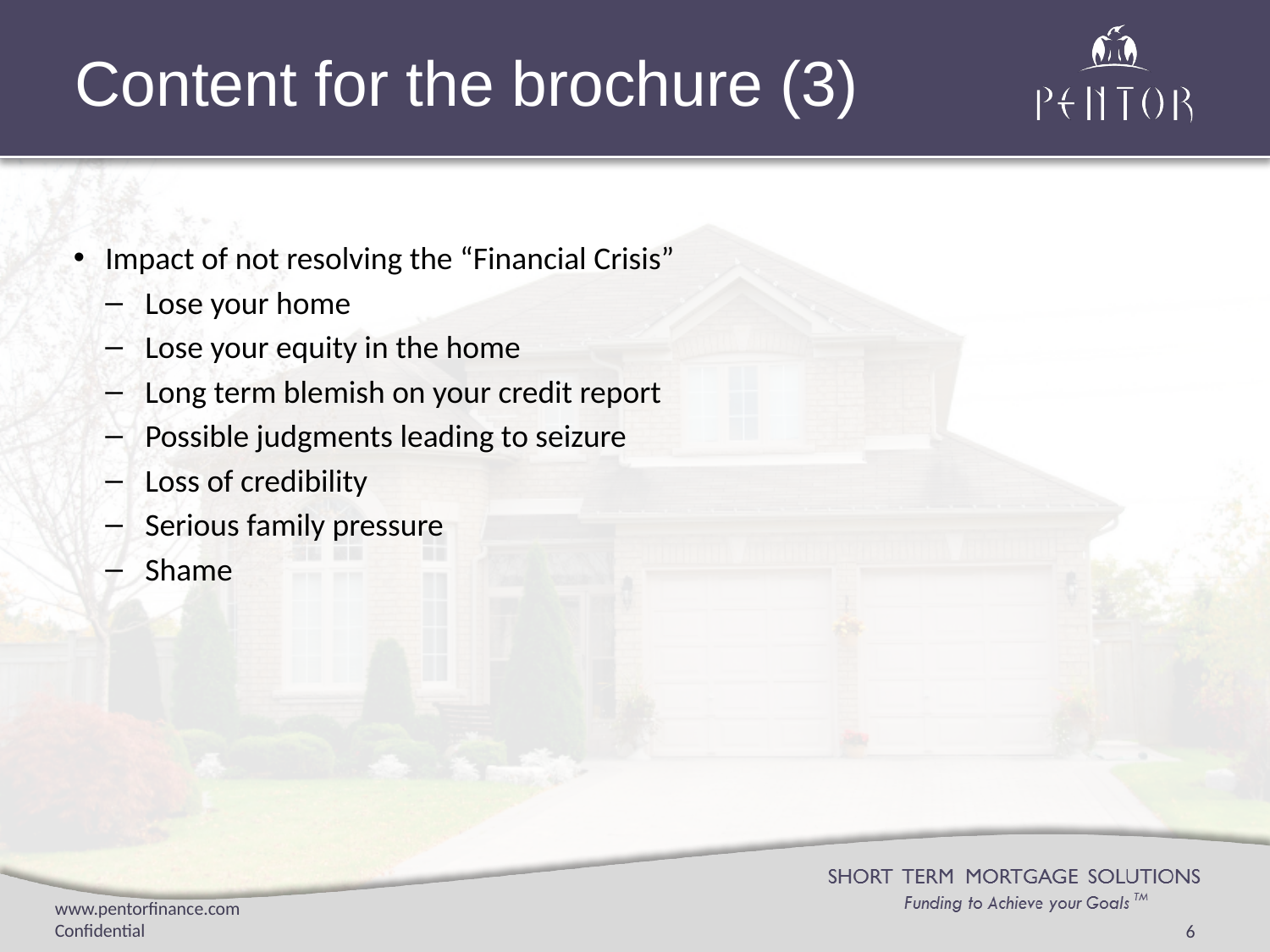

# Content for the brochure (3)
Impact of not resolving the “Financial Crisis”
Lose your home
Lose your equity in the home
Long term blemish on your credit report
Possible judgments leading to seizure
Loss of credibility
Serious family pressure
Shame
6